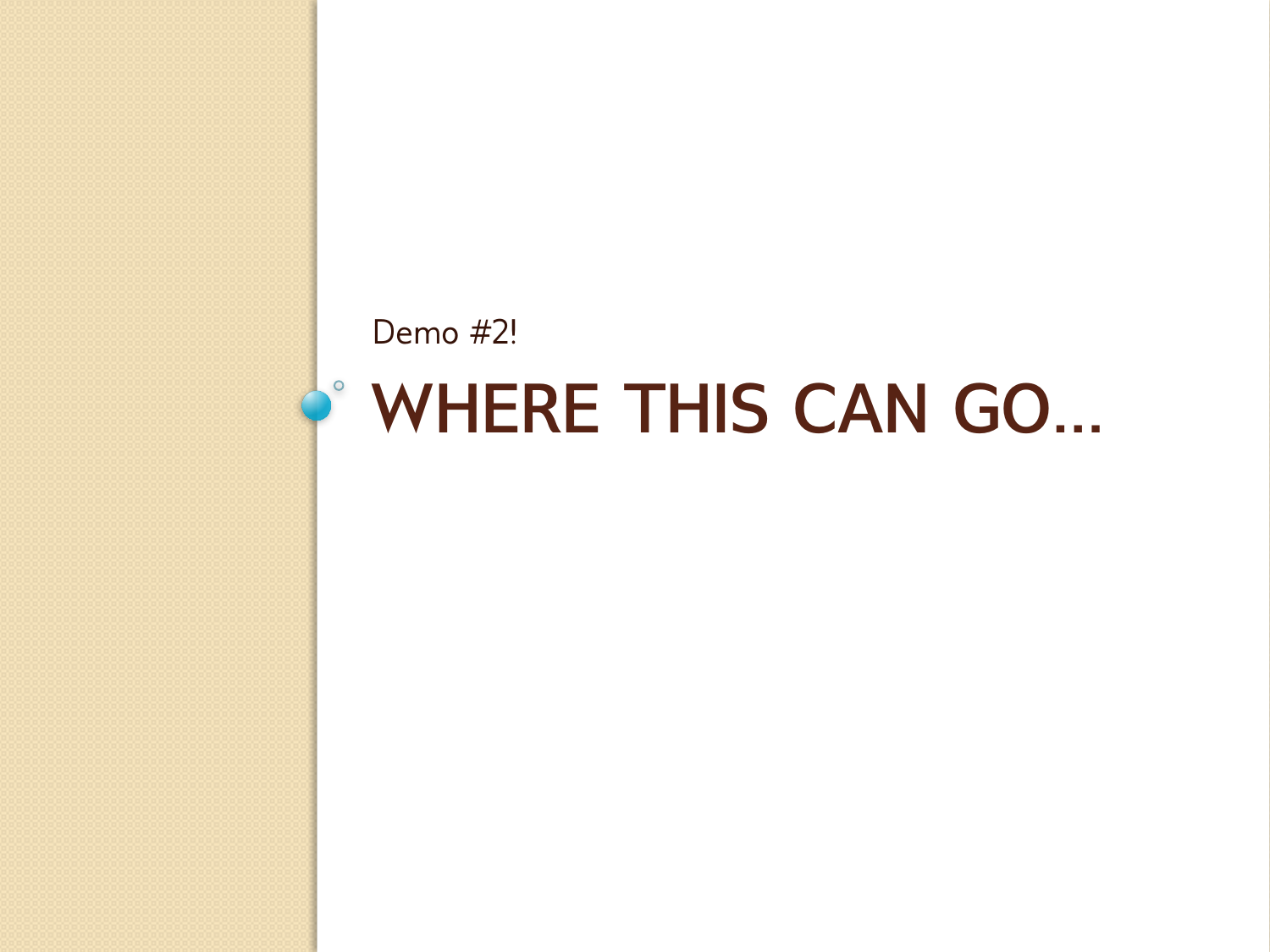

Demo #2!
# Where this can go…